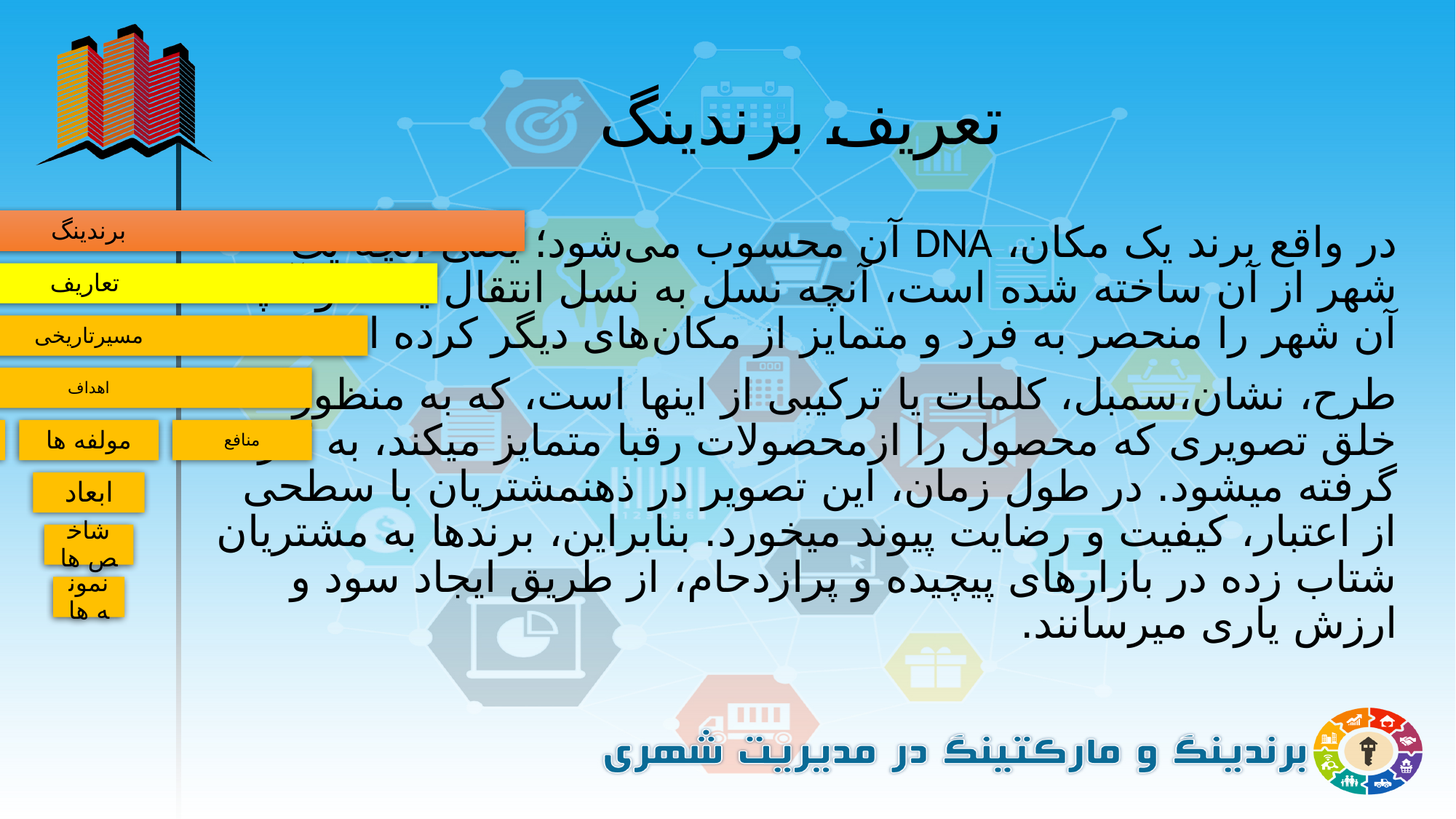

# تعریف برندینگ
برندینگ
تعاریف
مسیرتاریخی
اهداف
مولفه ها
منافع
ابعاد
شاخص ها
نمونه ها
در واقع برند یک مکان، DNA آن محسوب می‌شود؛ یعنی آنچه یک شهر از آن ساخته شده است، آنچه نسل به نسل انتقال یافته و آنچه آن شهر را منحصر به فرد و متمایز از مکان‌های دیگر کرده است.
طرح، نشان،سمبل، کلمات یا ترکیبی از اینها است، که به منظور خلق تصویری که محصول را ازمحصولات رقبا متمایز میکند، به کار گرفته میشود. در طول زمان، این تصویر در ذهنمشتریان با سطحی از اعتبار، کیفیت و رضایت پیوند میخورد. بنابراین، برندها به مشتریان شتاب زده در بازارهای پیچیده و پرازدحام، از طریق ایجاد سود و ارزش یاری میرسانند.